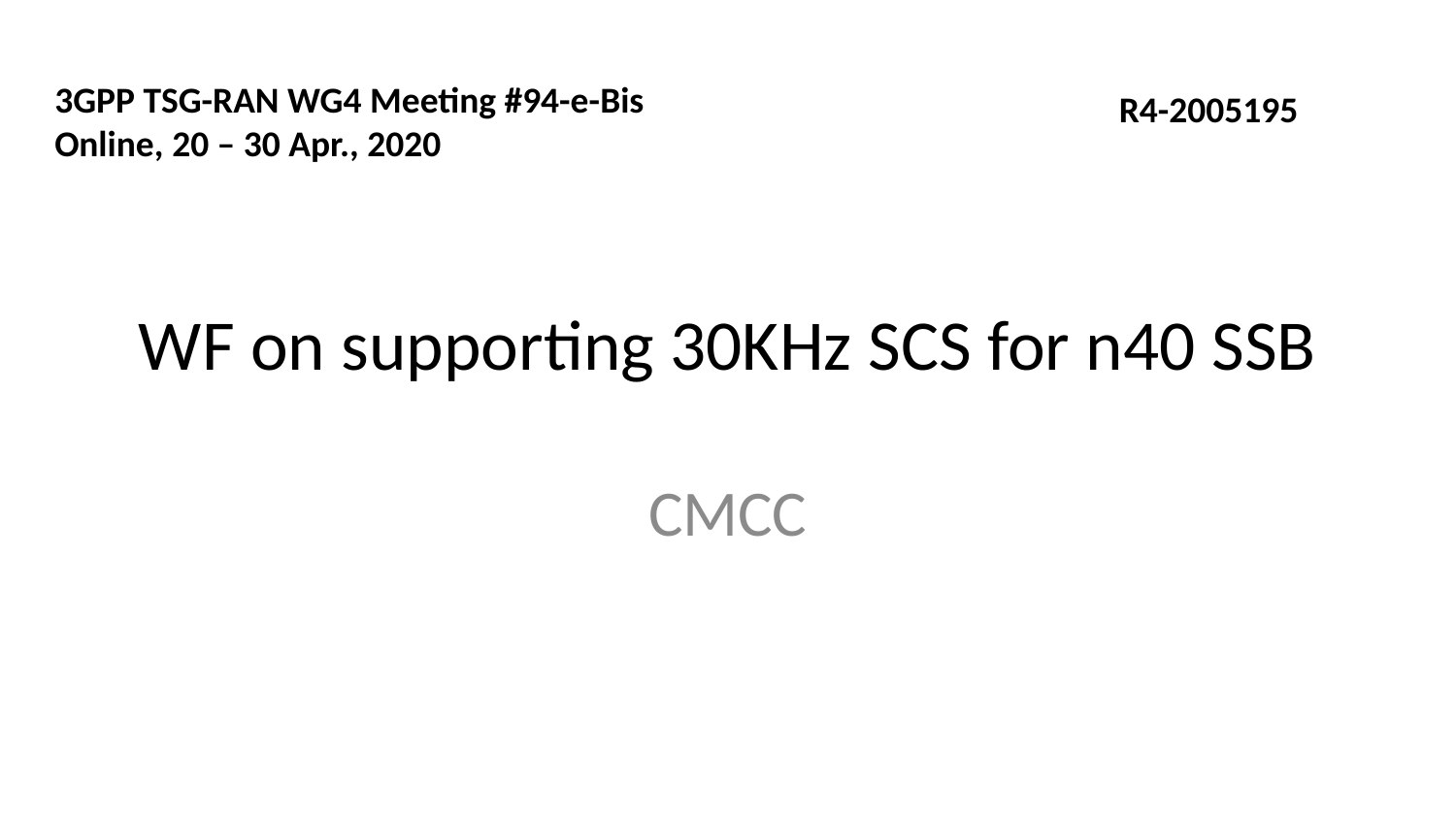

3GPP TSG-RAN WG4 Meeting #94-e-Bis
Online, 20 – 30 Apr., 2020

R4-2005195
# WF on supporting 30KHz SCS for n40 SSB
CMCC